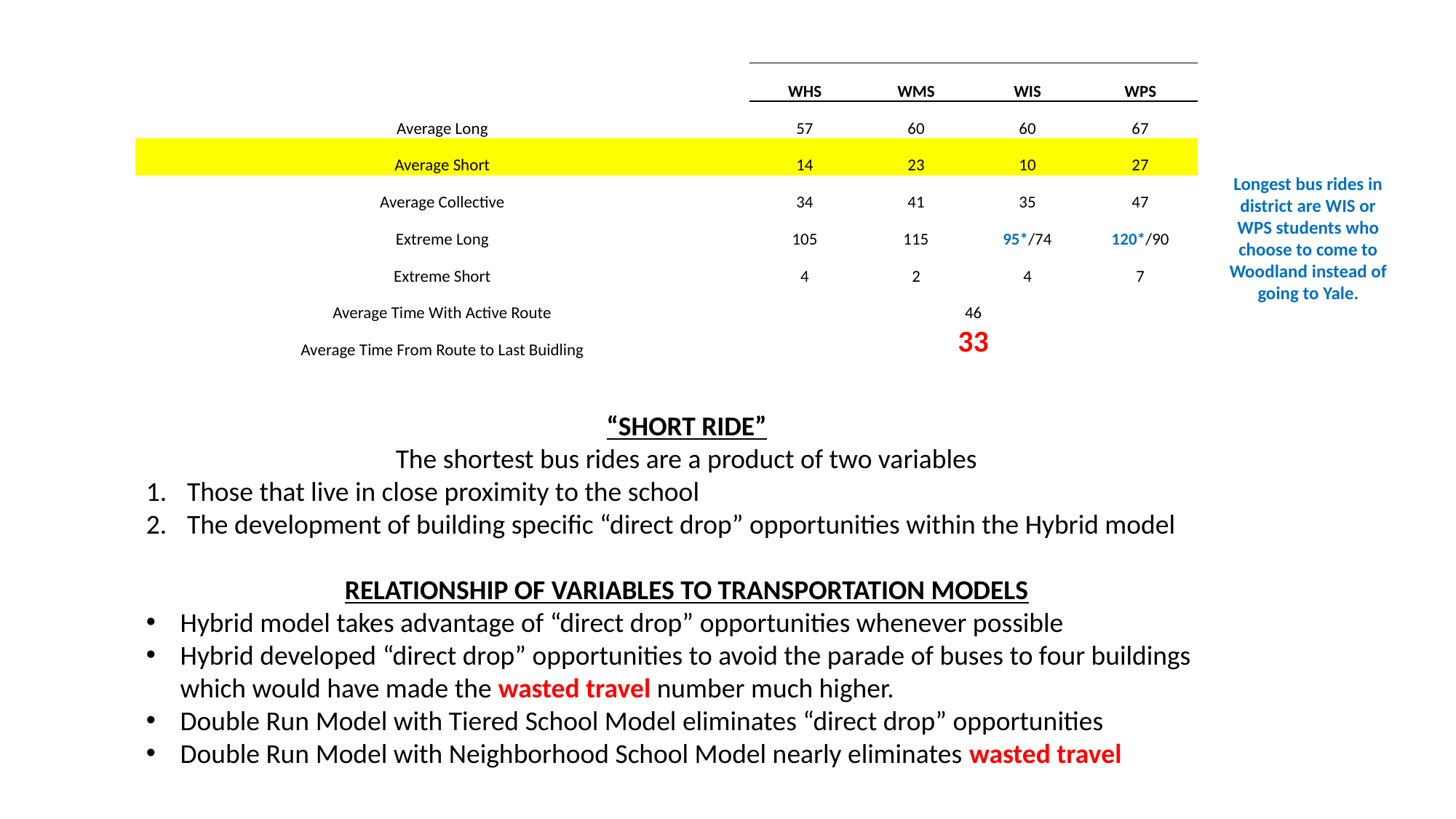

|  |  |  |  |  |  |  |  |  |  | WHS | WMS | WIS | WPS |
| --- | --- | --- | --- | --- | --- | --- | --- | --- | --- | --- | --- | --- | --- |
| Average Long |  |  |  |  |  |  |  |  |  | 57 | 60 | 60 | 67 |
| Average Short |  |  |  |  |  |  |  |  |  | 14 | 23 | 10 | 27 |
| Average Collective |  |  |  |  |  |  |  |  |  | 34 | 41 | 35 | 47 |
| Extreme Long |  |  |  |  |  |  |  |  |  | 105 | 115 | 95\*/74 | 120\*/90 |
| Extreme Short |  |  |  |  |  |  |  |  |  | 4 | 2 | 4 | 7 |
| Average Time With Active Route |  |  |  |  |  |  |  |  |  | 46 |  |  |  |
| Average Time From Route to Last Buidling |  |  |  |  |  |  |  |  |  | 33 |  |  |  |
Longest bus rides in district are WIS or WPS students who choose to come to Woodland instead of going to Yale.
“SHORT RIDE”
The shortest bus rides are a product of two variables
Those that live in close proximity to the school
The development of building specific “direct drop” opportunities within the Hybrid model

RELATIONSHIP OF VARIABLES TO TRANSPORTATION MODELS
Hybrid model takes advantage of “direct drop” opportunities whenever possible
Hybrid developed “direct drop” opportunities to avoid the parade of buses to four buildings which would have made the wasted travel number much higher.
Double Run Model with Tiered School Model eliminates “direct drop” opportunities
Double Run Model with Neighborhood School Model nearly eliminates wasted travel